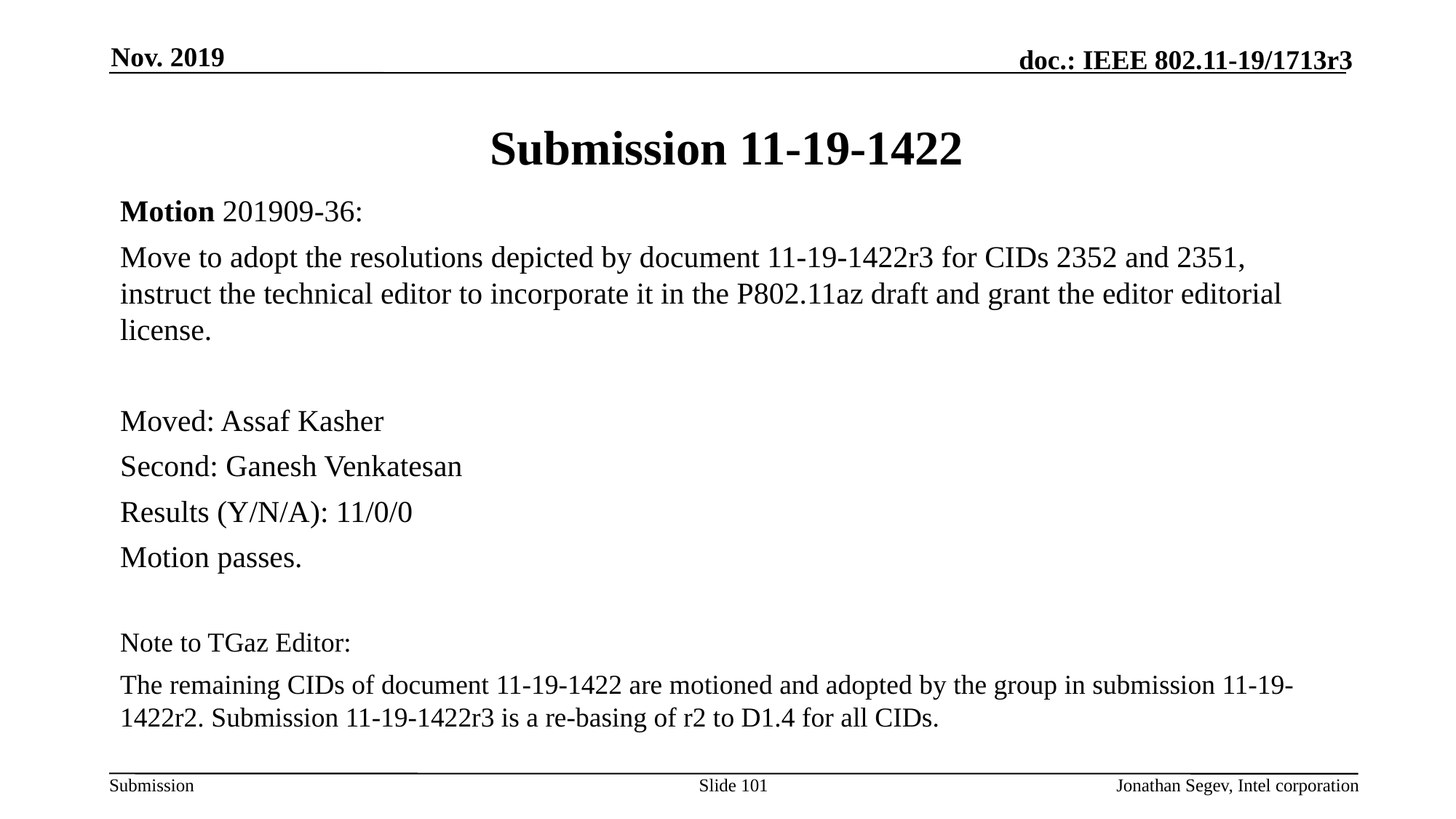

Nov. 2019
# Submission 11-19-1422
Motion 201909-36:
Move to adopt the resolutions depicted by document 11-19-1422r3 for CIDs 2352 and 2351, instruct the technical editor to incorporate it in the P802.11az draft and grant the editor editorial license.

Moved: Assaf Kasher
Second: Ganesh Venkatesan
Results (Y/N/A): 11/0/0
Motion passes.

Note to TGaz Editor:
The remaining CIDs of document 11-19-1422 are motioned and adopted by the group in submission 11-19-1422r2. Submission 11-19-1422r3 is a re-basing of r2 to D1.4 for all CIDs.

Slide 101
Jonathan Segev, Intel corporation